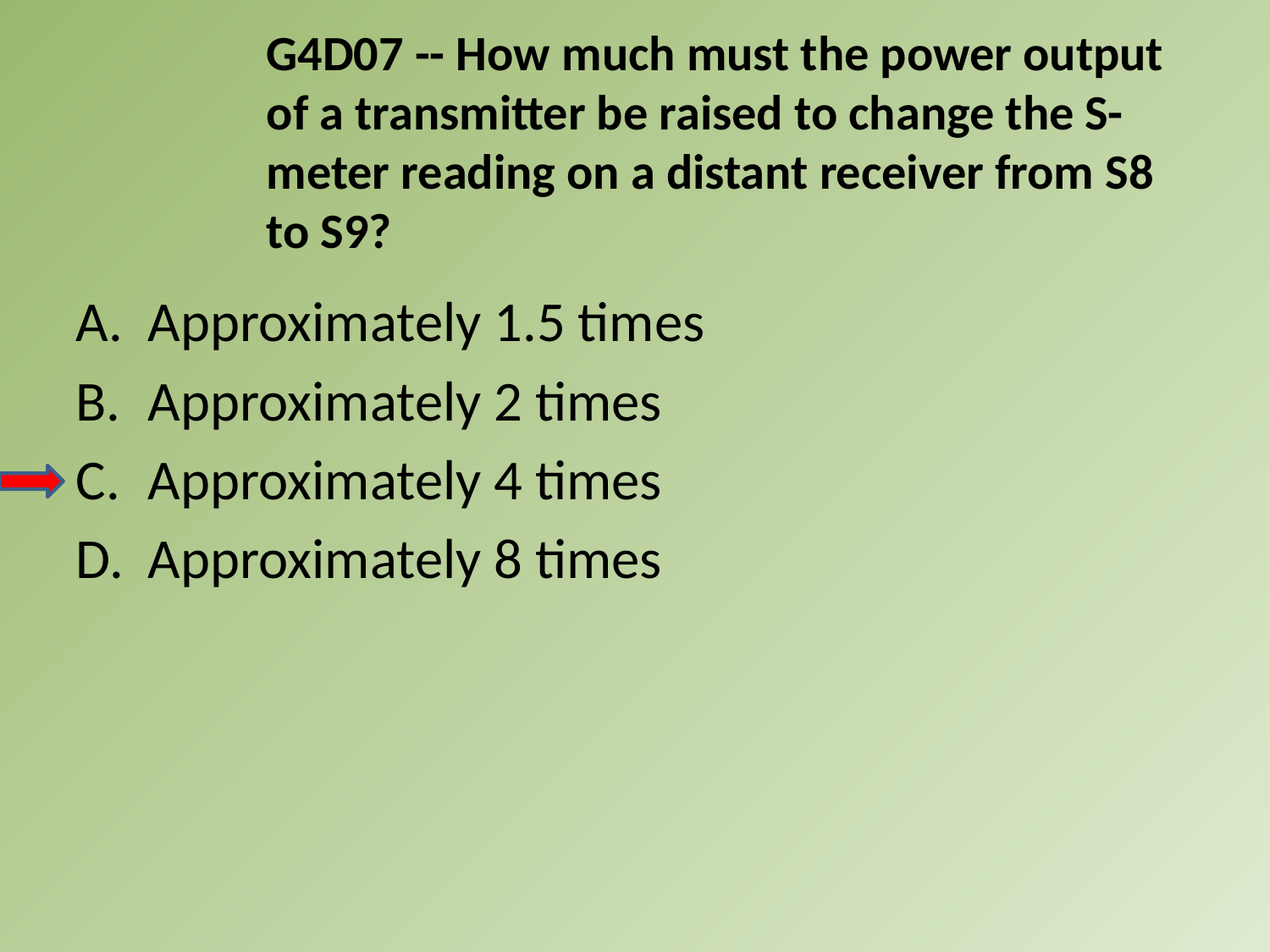

G4D07 -- How much must the power output of a transmitter be raised to change the S- meter reading on a distant receiver from S8 to S9?
A.	Approximately 1.5 times
B.	Approximately 2 times
C.	Approximately 4 times
D.	Approximately 8 times